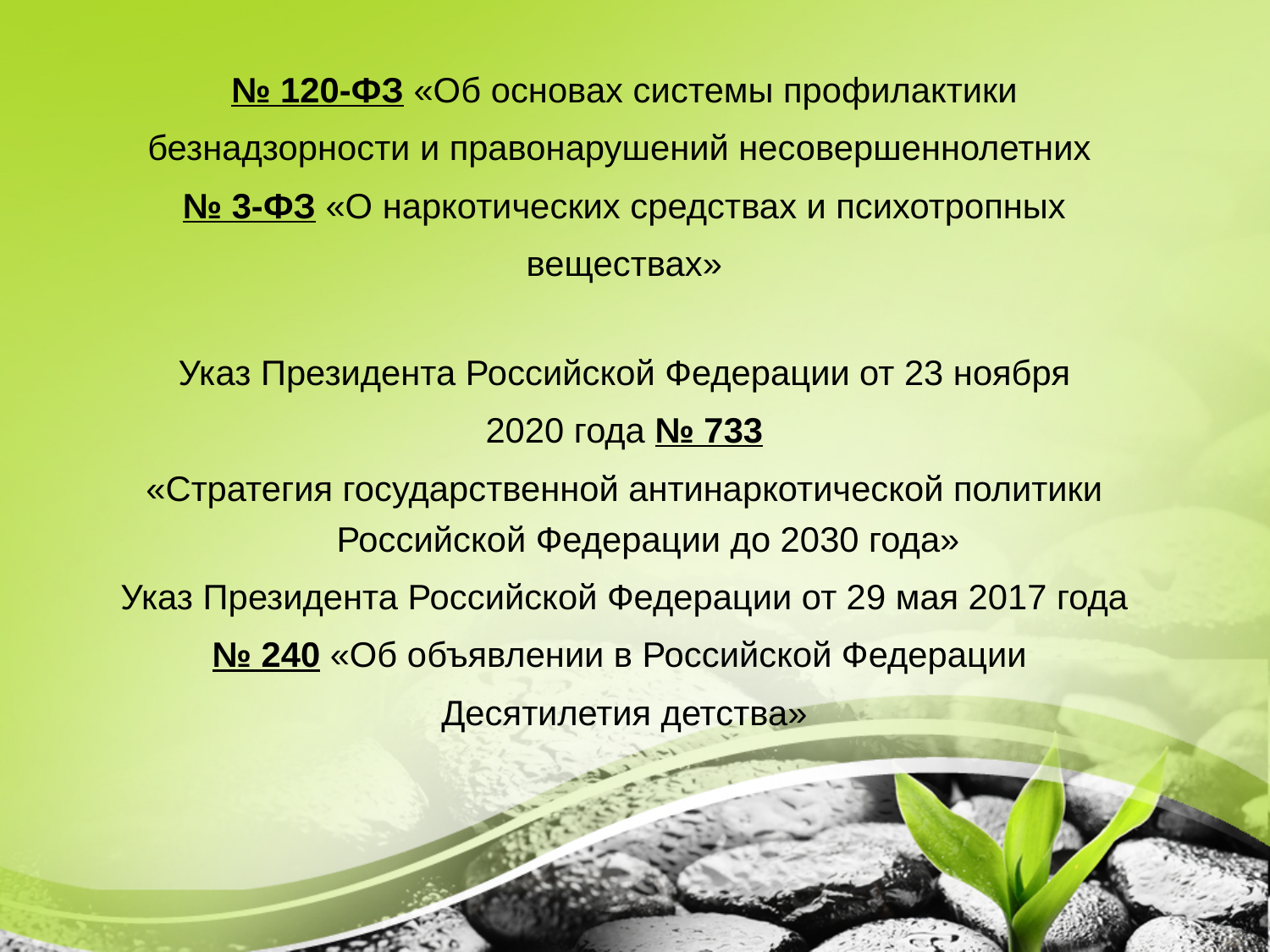

№ 120-ФЗ «Об основах системы профилактики
безнадзорности и правонарушений несовершеннолетних
№ 3-ФЗ «О наркотических средствах и психотропных
веществах»

Указ Президента Российской Федерации от 23 ноября
2020 года № 733
«Стратегия государственной антинаркотической политики Российской Федерации до 2030 года»
 Указ Президента Российской Федерации от 29 мая 2017 года
№ 240 «Об объявлении в Российской Федерации
Десятилетия детства»